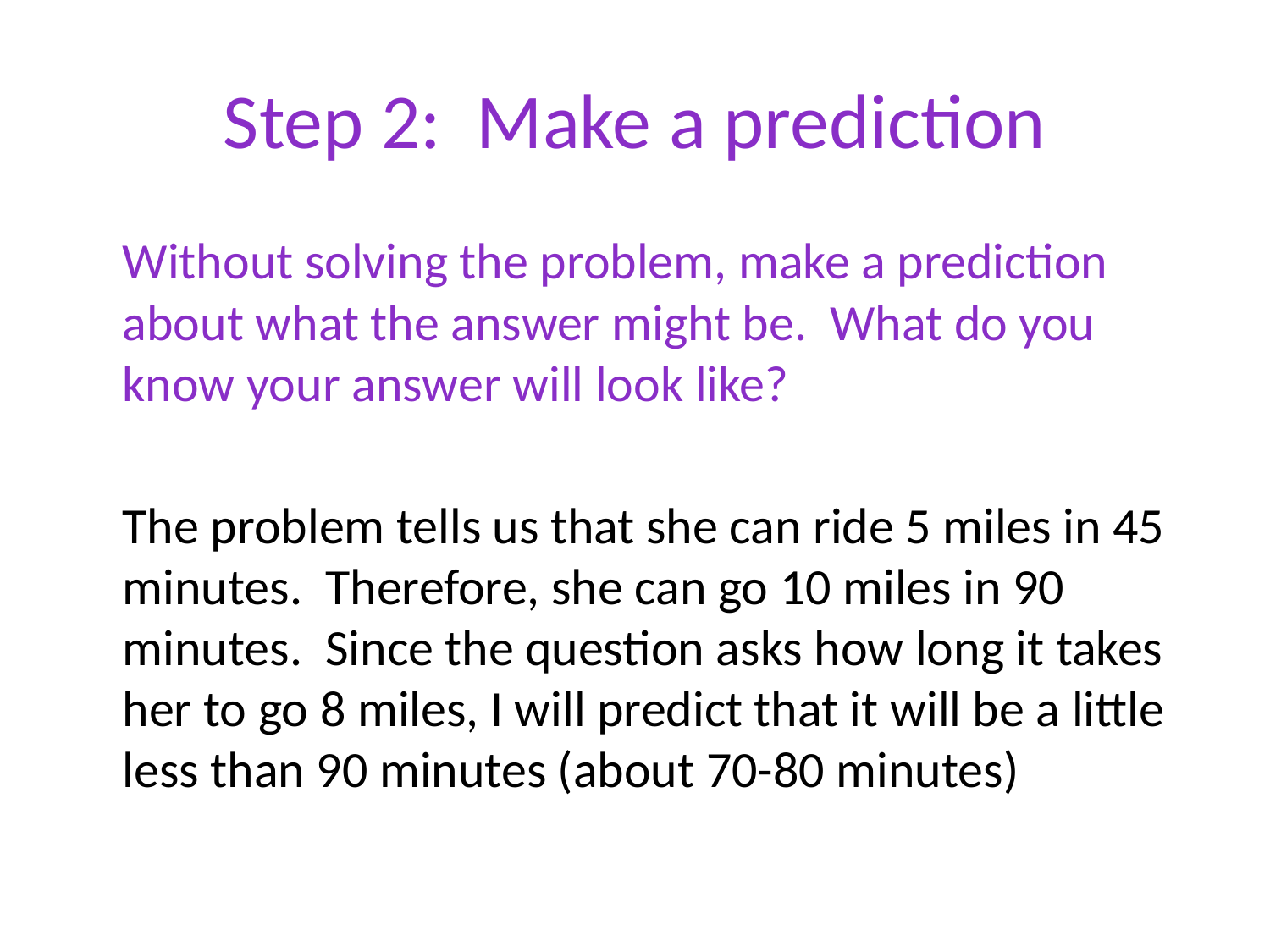

# Step 2:  Make a prediction
	Without solving the problem, make a prediction about what the answer might be.  What do you know your answer will look like?

	The problem tells us that she can ride 5 miles in 45 minutes.  Therefore, she can go 10 miles in 90 minutes.  Since the question asks how long it takes her to go 8 miles, I will predict that it will be a little less than 90 minutes (about 70-80 minutes)